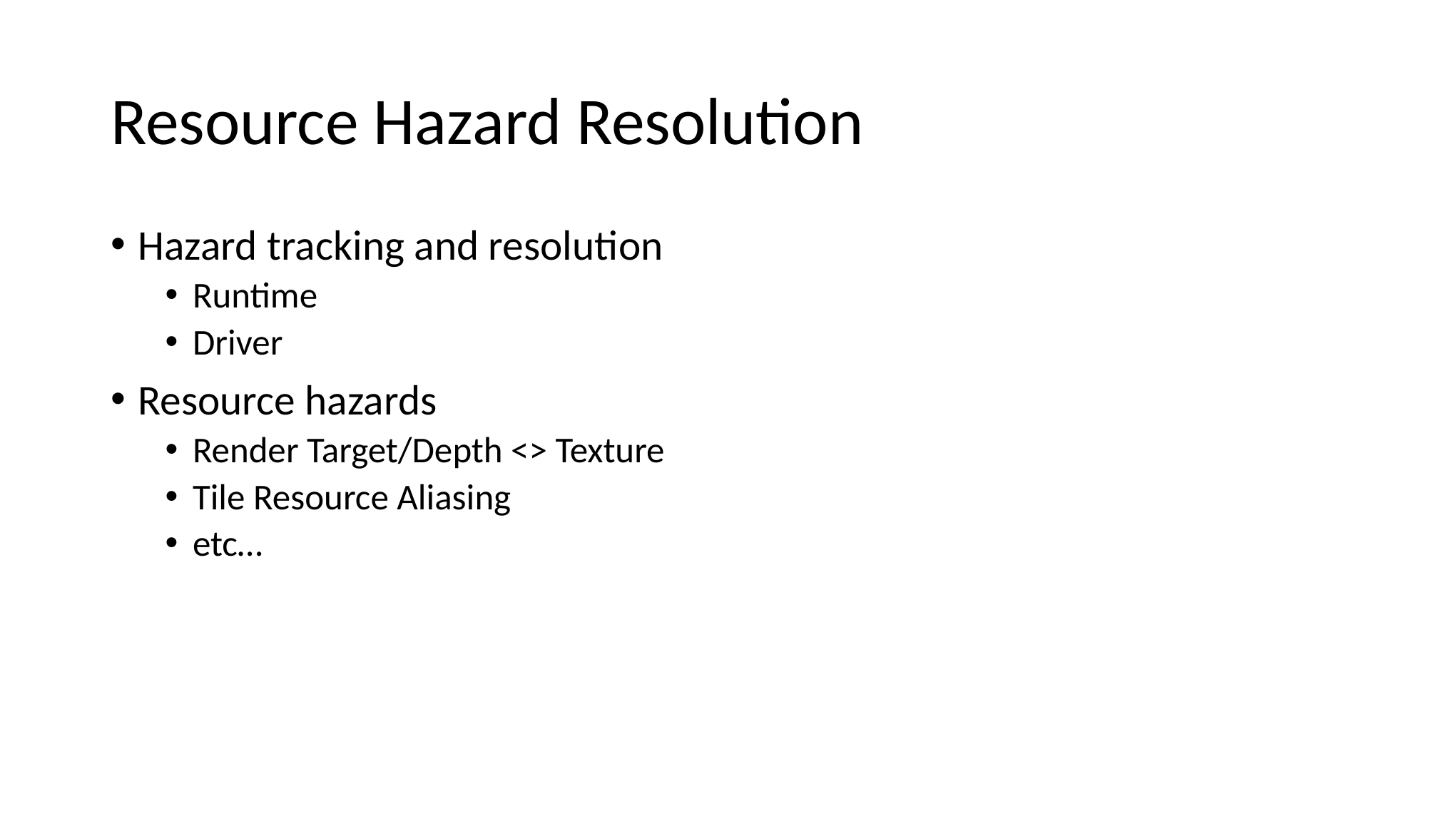

# Resource Hazard Resolution
Hazard tracking and resolution
Runtime
Driver
Resource hazards
Render Target/Depth <> Texture
Tile Resource Aliasing
etc…